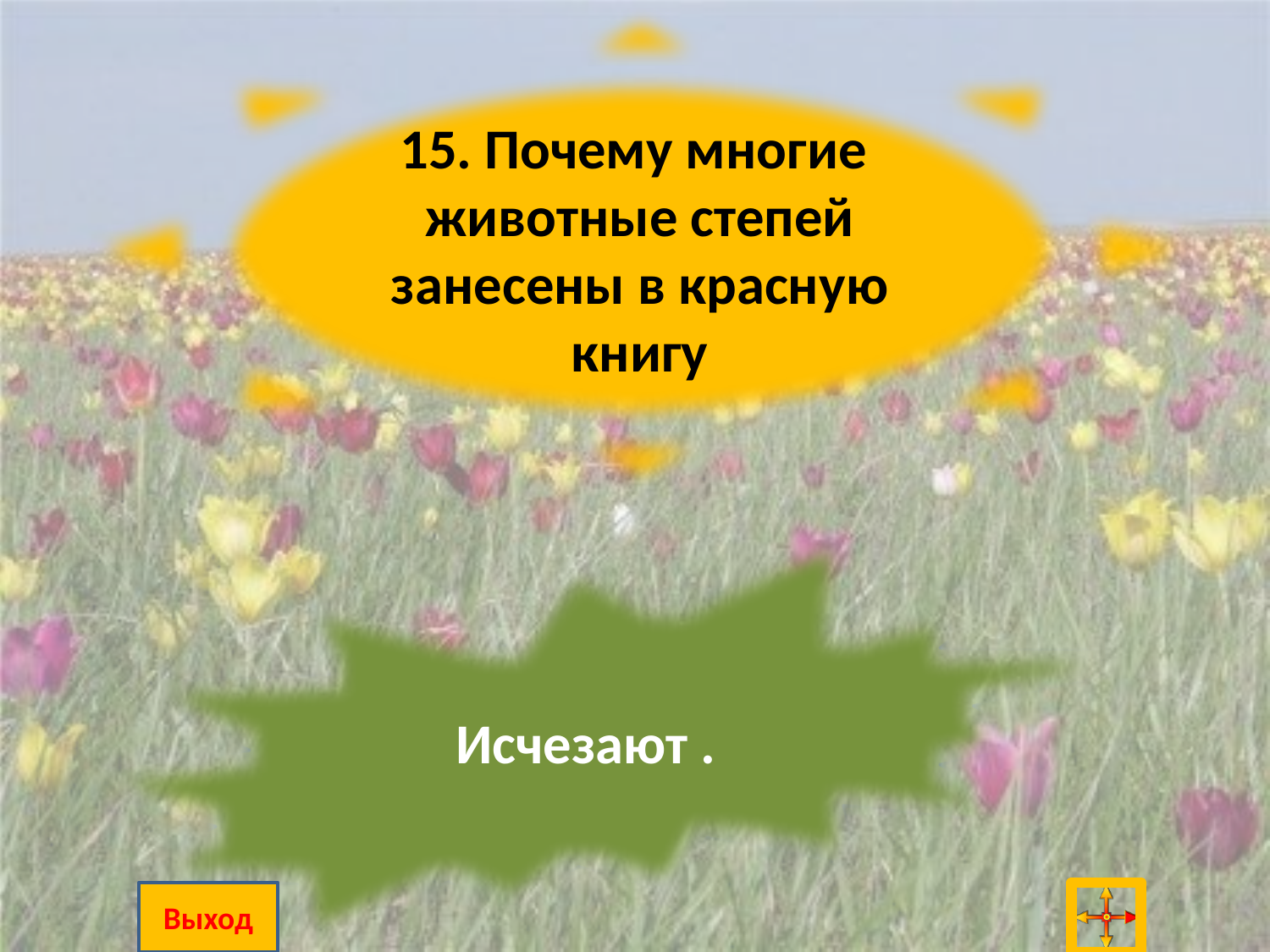

15. Почему многие  животные степей занесены в красную книгу
Исчезают .
Выход